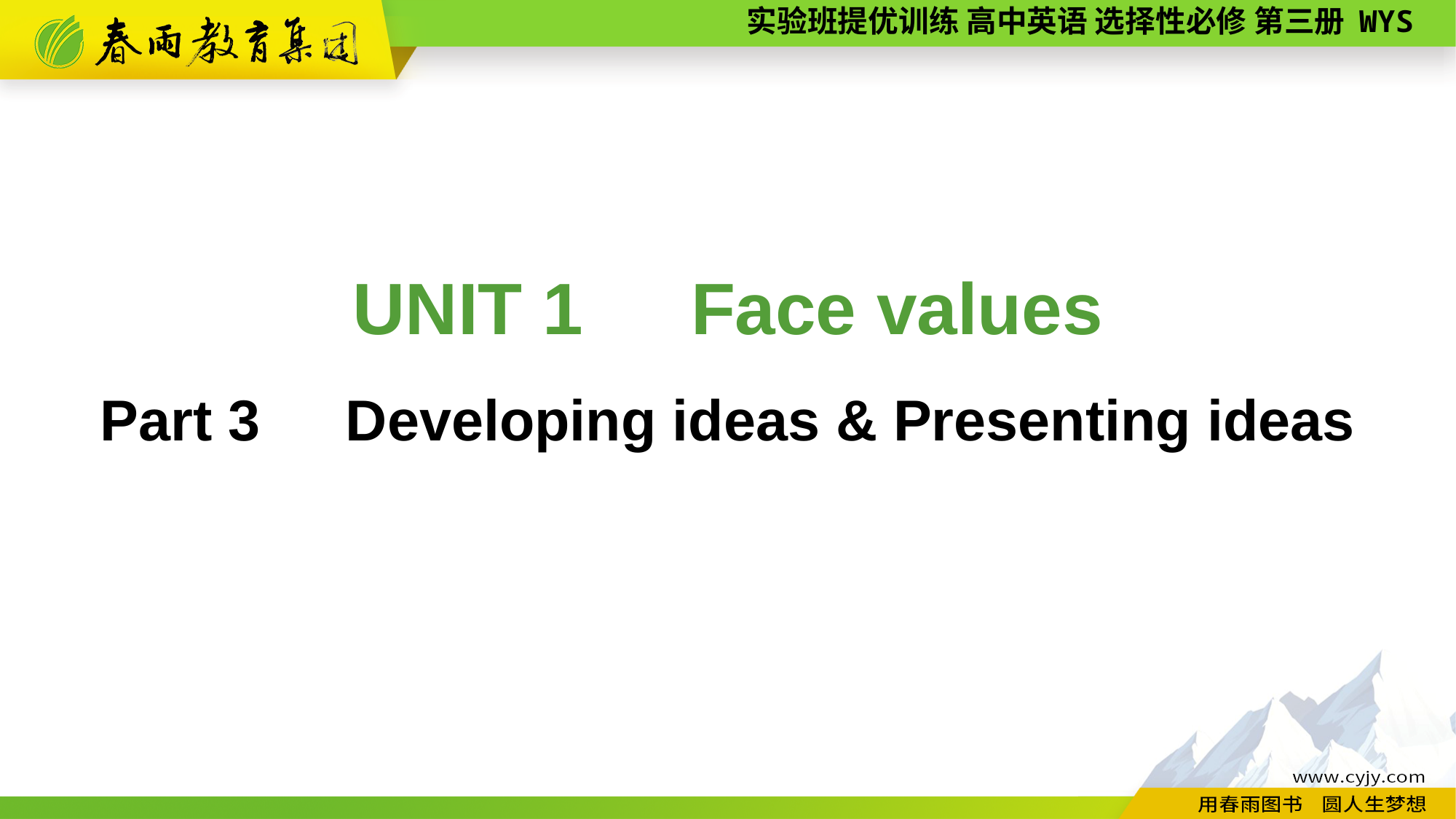

UNIT 1　Face values
Part 3　Developing ideas & Presenting ideas